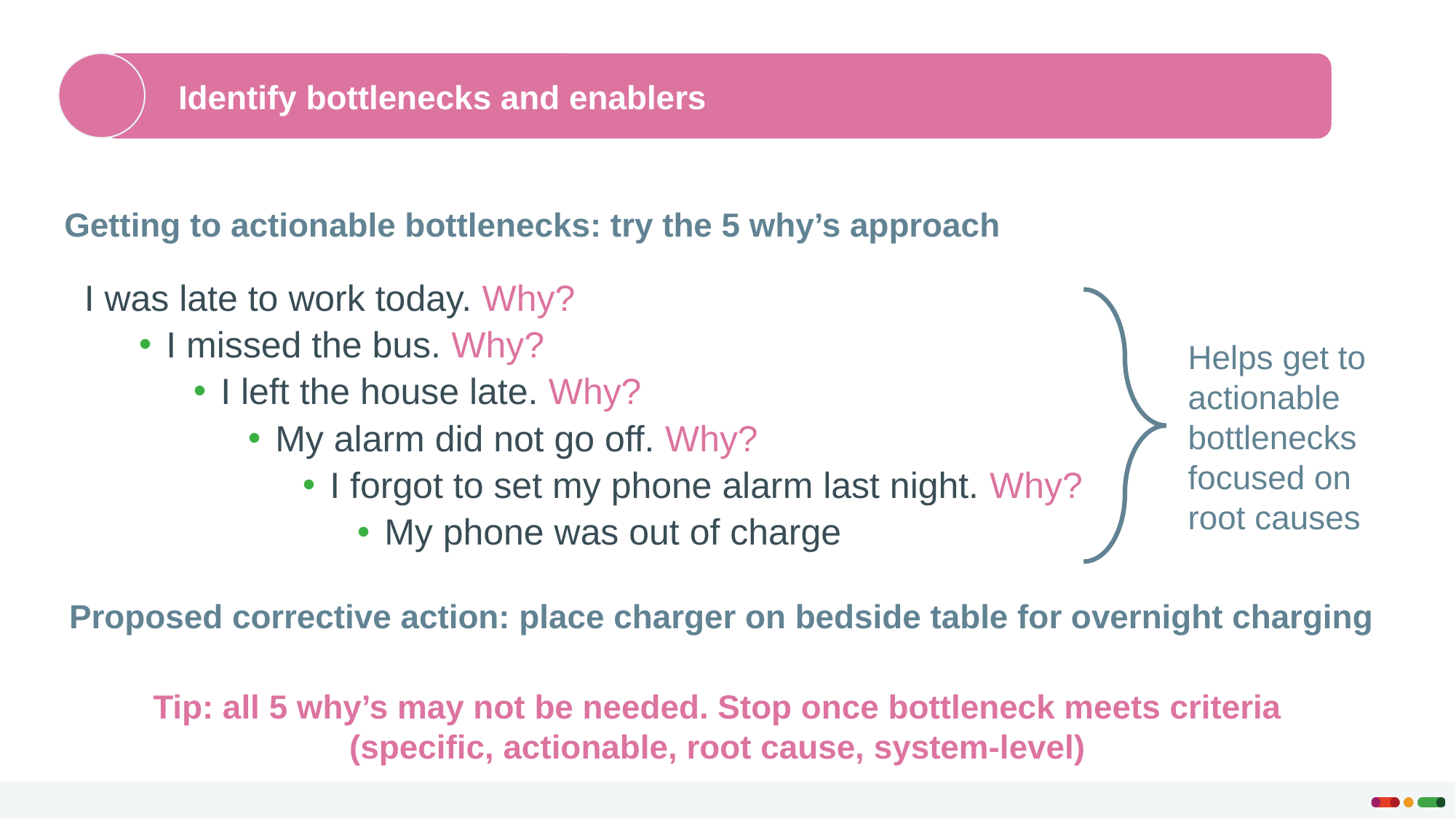

Identify bottlenecks and enablers

Getting to actionable bottlenecks: try the 5 why’s approach

I was late to work today. Why?
I missed the bus. Why?
I left the house late. Why?
My alarm did not go off. Why?
I forgot to set my phone alarm last night. Why?
My phone was out of charge

Helps get to actionable bottlenecks focused on root causes
Proposed corrective action: place charger on bedside table for overnight charging
Tip: all 5 why’s may not be needed. Stop once bottleneck meets criteria (specific, actionable, root cause, system-level)